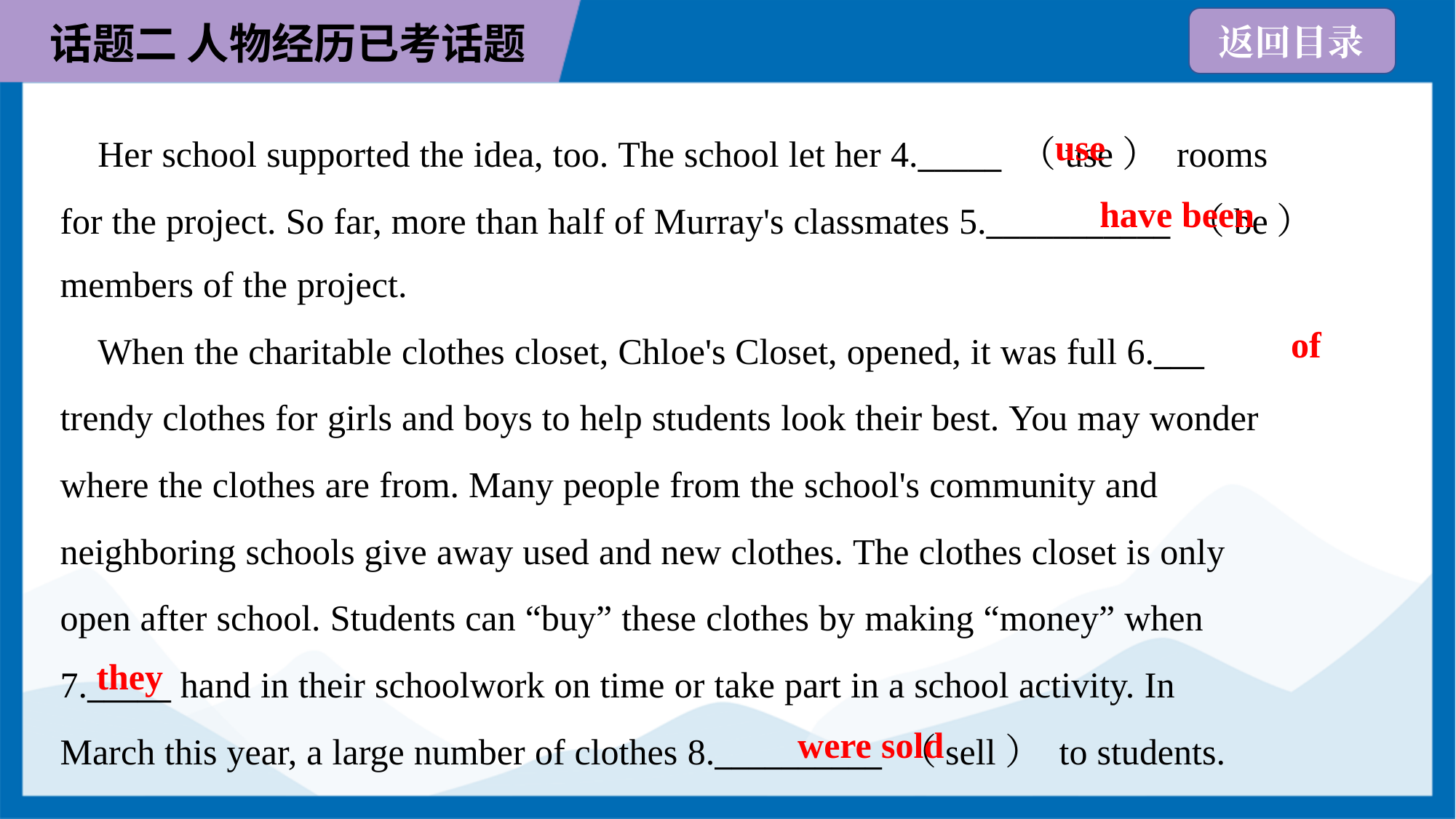

use
    Her school supported the idea, too. The school let her 4._____ （use） rooms
for the project. So far, more than half of Murray's classmates 5.___________ （be）
members of the project.
have been
of
    When the charitable clothes closet, Chloe's Closet, opened, it was full 6.___
trendy clothes for girls and boys to help students look their best. You may wonder
where the clothes are from. Many people from the school's community and
neighboring schools give away used and new clothes. The clothes closet is only
open after school. Students can “buy” these clothes by making “money” when
7._____ hand in their schoolwork on time or take part in a school activity. In
March this year, a large number of clothes 8.__________ （sell） to students.

they
were sold